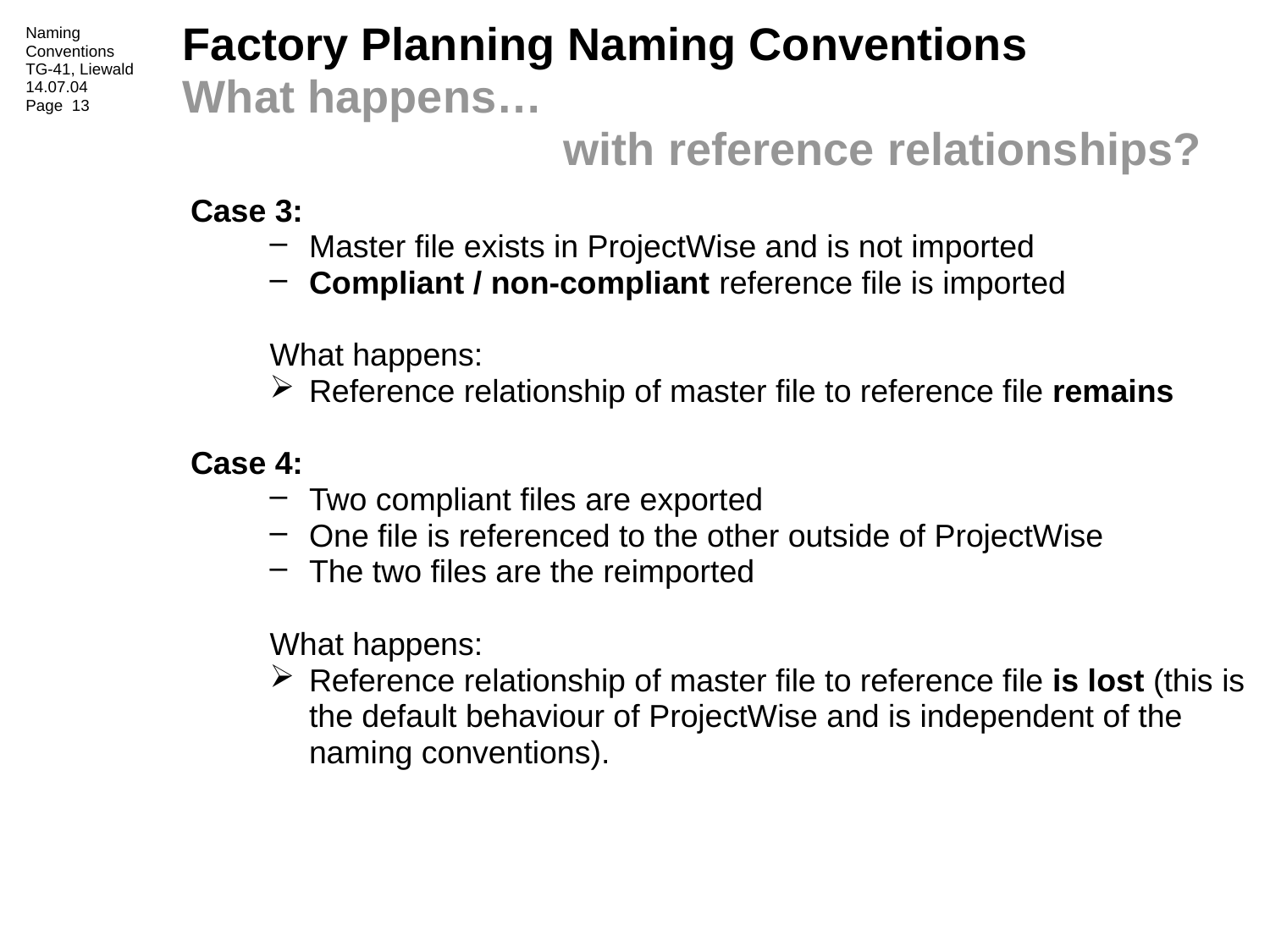

Factory Planning Naming Conventions
What happens…
			with reference relationships?
Case 3:
Master file exists in ProjectWise and is not imported
Compliant / non-compliant reference file is imported

What happens:
Reference relationship of master file to reference file remains

Case 4:
Two compliant files are exported
One file is referenced to the other outside of ProjectWise
The two files are the reimported

What happens:
Reference relationship of master file to reference file is lost (this is the default behaviour of ProjectWise and is independent of the naming conventions).